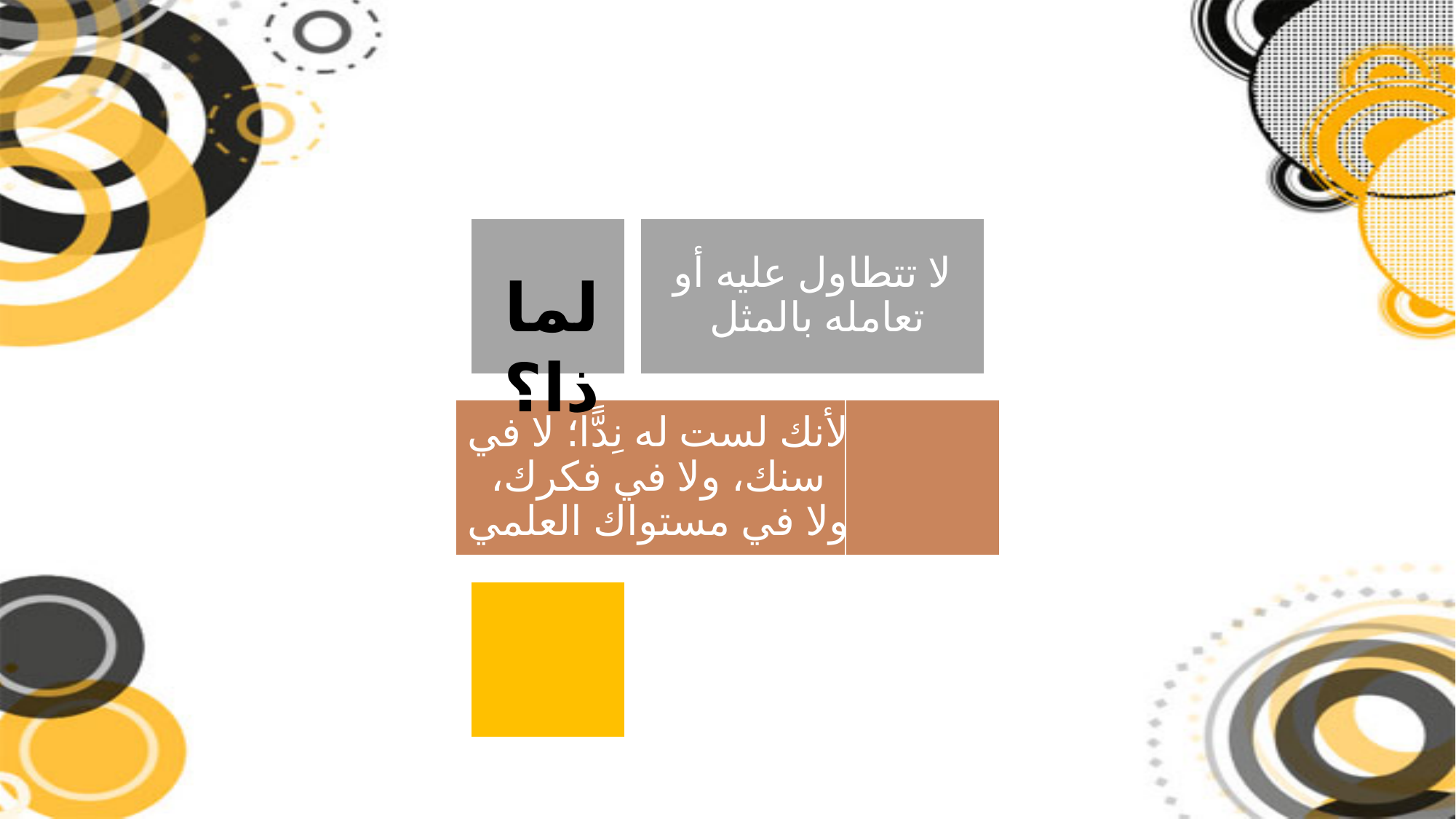

#

لا تتطاول عليه أو تعامله بالمثل
لأنك لست له نِدًّا؛ لا في سنك، ولا في فكرك، ولا في مستواك العلمي

لماذا؟